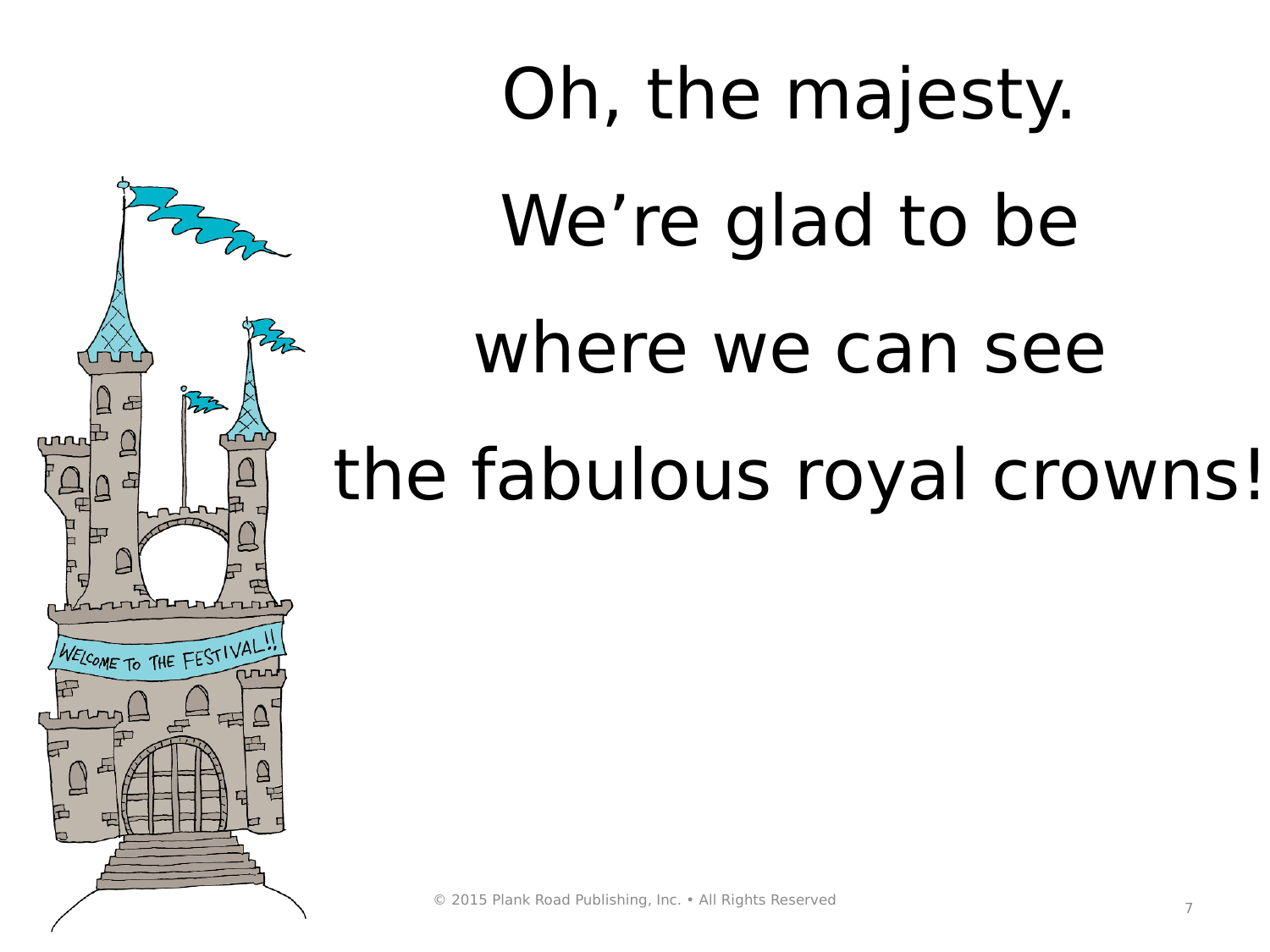

Oh, the majesty.
We’re glad to be
where we can see
the fabulous royal crowns!
7